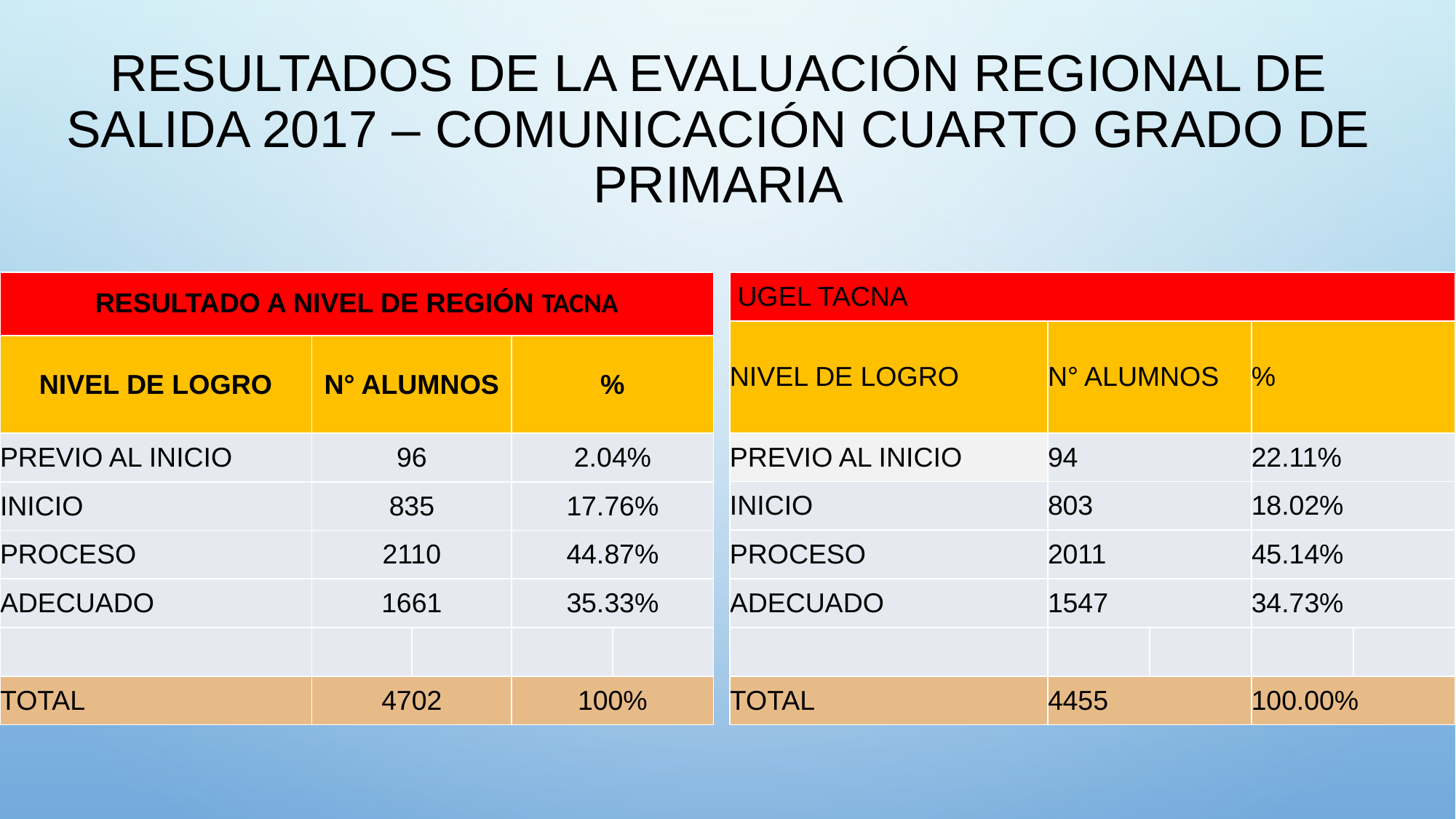

# RESULTADOS DE LA EVALUACIÓN REGIONAL DE SALIDA 2017 – COMUNICACIÓN CUARTO GRADO DE PRIMARIA
| RESULTADO A NIVEL DE REGIÓN TACNA |  |  |  |  |
| --- | --- | --- | --- | --- |
| NIVEL DE LOGRO | N° ALUMNOS |  | % |  |
| PREVIO AL INICIO | 96 |  | 2.04% |  |
| INICIO | 835 |  | 17.76% |  |
| PROCESO | 2110 |  | 44.87% |  |
| ADECUADO | 1661 |  | 35.33% |  |
|  |  |  |  |  |
| TOTAL | 4702 |  | 100% |  |
| UGEL TACNA |  |  |  |  |
| --- | --- | --- | --- | --- |
| NIVEL DE LOGRO | N° ALUMNOS |  | % |  |
| PREVIO AL INICIO | 94 |  | 22.11% |  |
| INICIO | 803 |  | 18.02% |  |
| PROCESO | 2011 |  | 45.14% |  |
| ADECUADO | 1547 |  | 34.73% |  |
|  |  |  |  |  |
| TOTAL | 4455 |  | 100.00% |  |